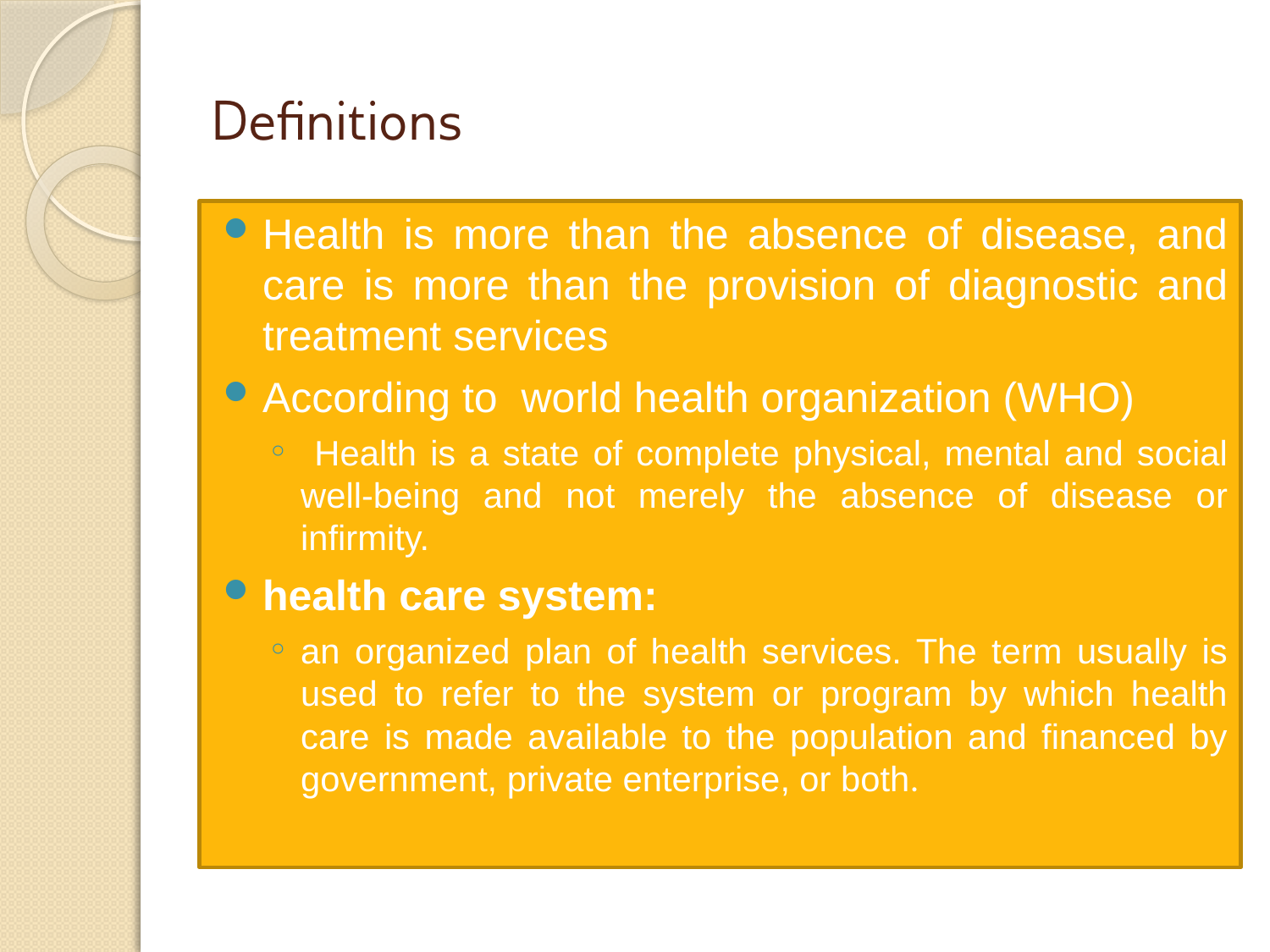

# Definitions
Health is more than the absence of disease, and care is more than the provision of diagnostic and treatment services
According to  world health organization (WHO)
 Health is a state of complete physical, mental and social well-being and not merely the absence of disease or infirmity.
health care system:
an organized plan of health services. The term usually is used to refer to the system or program by which health care is made available to the population and financed by government, private enterprise, or both.